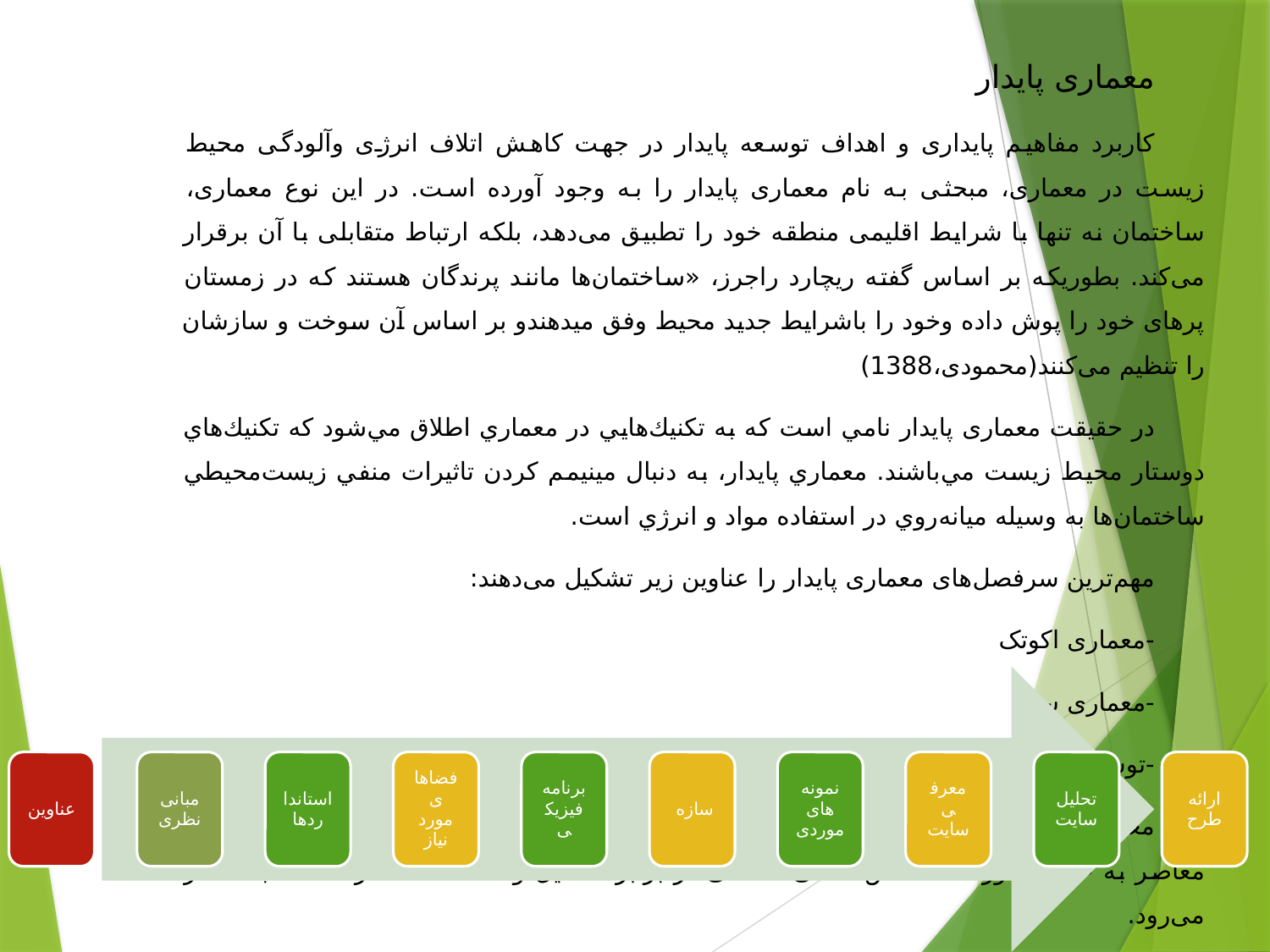

معماری پایدار
کاربرد مفاهیم پایداری و اهداف توسعه پایدار در جهت کاهش اتلاف انرژی وآلودگی محیط زیست در معماری، مبحثی به نام معماری پایدار را به وجود آورده است. در این نوع معماری، ساختمان نه تنها با شرایط اقلیمی منطقه خود را تطبیق می‌دهد، بلکه ارتباط متقابلی با آن برقرار می‌کند. بطوریکه بر اساس گفته ریچارد راجرز، «ساختمان‌ها مانند پرندگان هستند که در زمستان پرهای خود را پوش داده وخود را باشرایط جدید محیط وفق میدهندو بر اساس آن سوخت و سازشان را تنظیم می‌کنند(محمودی،1388)
در حقیقت معماری پایدار نامي است كه به تكنيك‌هايي در معماري اطلاق مي‌شود كه تكنيك‌هاي دوستار محيط زيست مي‌باشند. معماري پايدار، به دنبال مينيمم كردن تاثيرات منفي زيست‌محيطي ساختمان‌ها به وسيله ميانه‌روي در استفاده مواد و انرژي است.
مهم‌ترین سرفصل‌های معماری پایدار را عناوین زیر تشکیل می‌دهند:
-	معماری اکوتک
-	معماری سبز
-	توسعه پایدار
معماری پایدار که در واقع زیرمجموعه طراحی پایدار است را شاید بتوان یکی از جریان‌های مهم معاصر به حساب آورد که عکس‌العملی منطقی در برابر مسایل و مشکلات عصر صنعت به شمار می‌رود.
عناوین
سازه
ارائه طرح